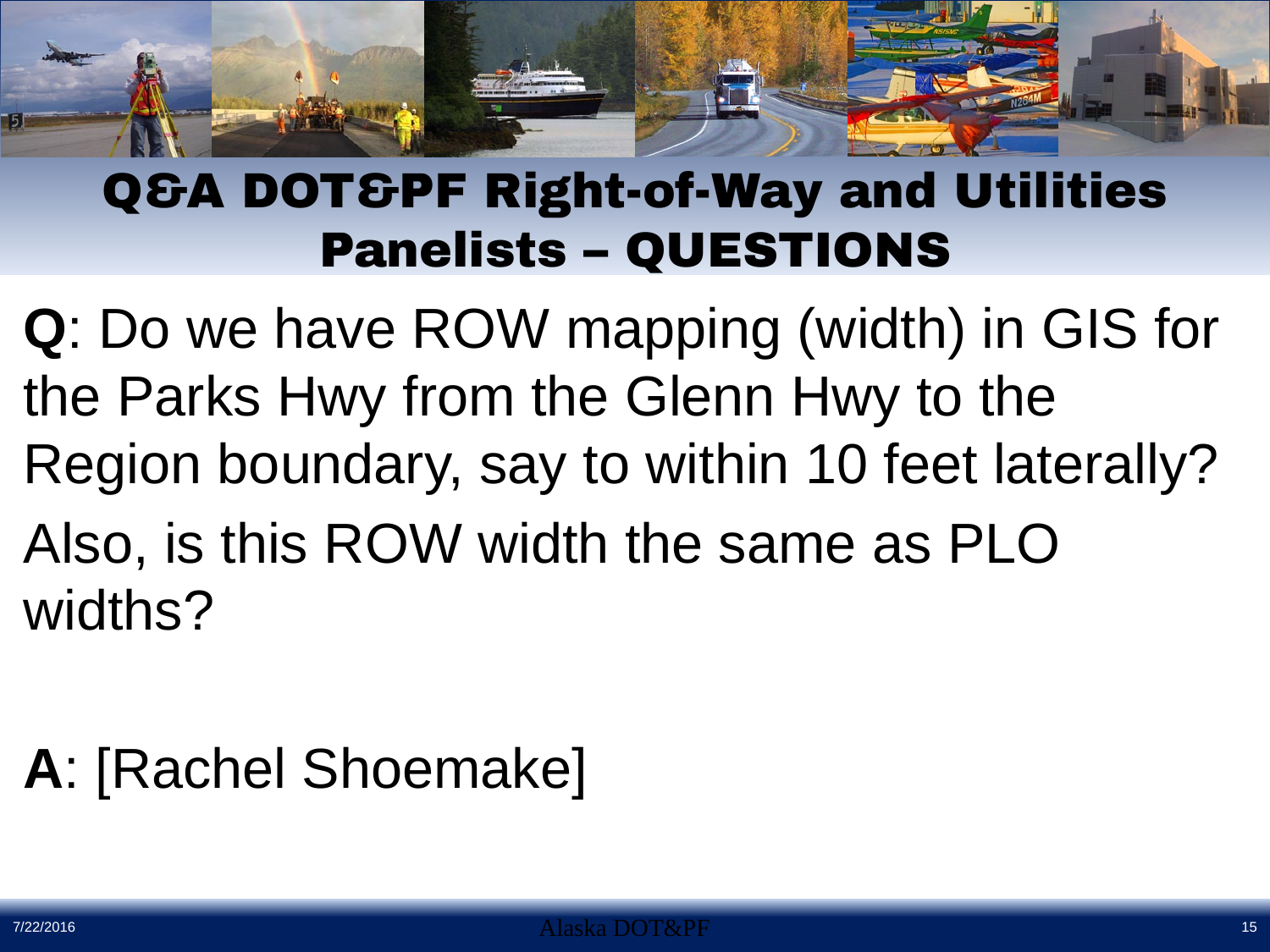

# Q&A DOT&PF Right-of-Way and Utilities Panelists – Questions
Q: Do we have ROW mapping (width) in GIS for the Parks Hwy from the Glenn Hwy to the Region boundary, say to within 10 feet laterally?
Also, is this ROW width the same as PLO widths?

A: [Rachel Shoemake]
7/22/2016
Alaska DOT&PF
15